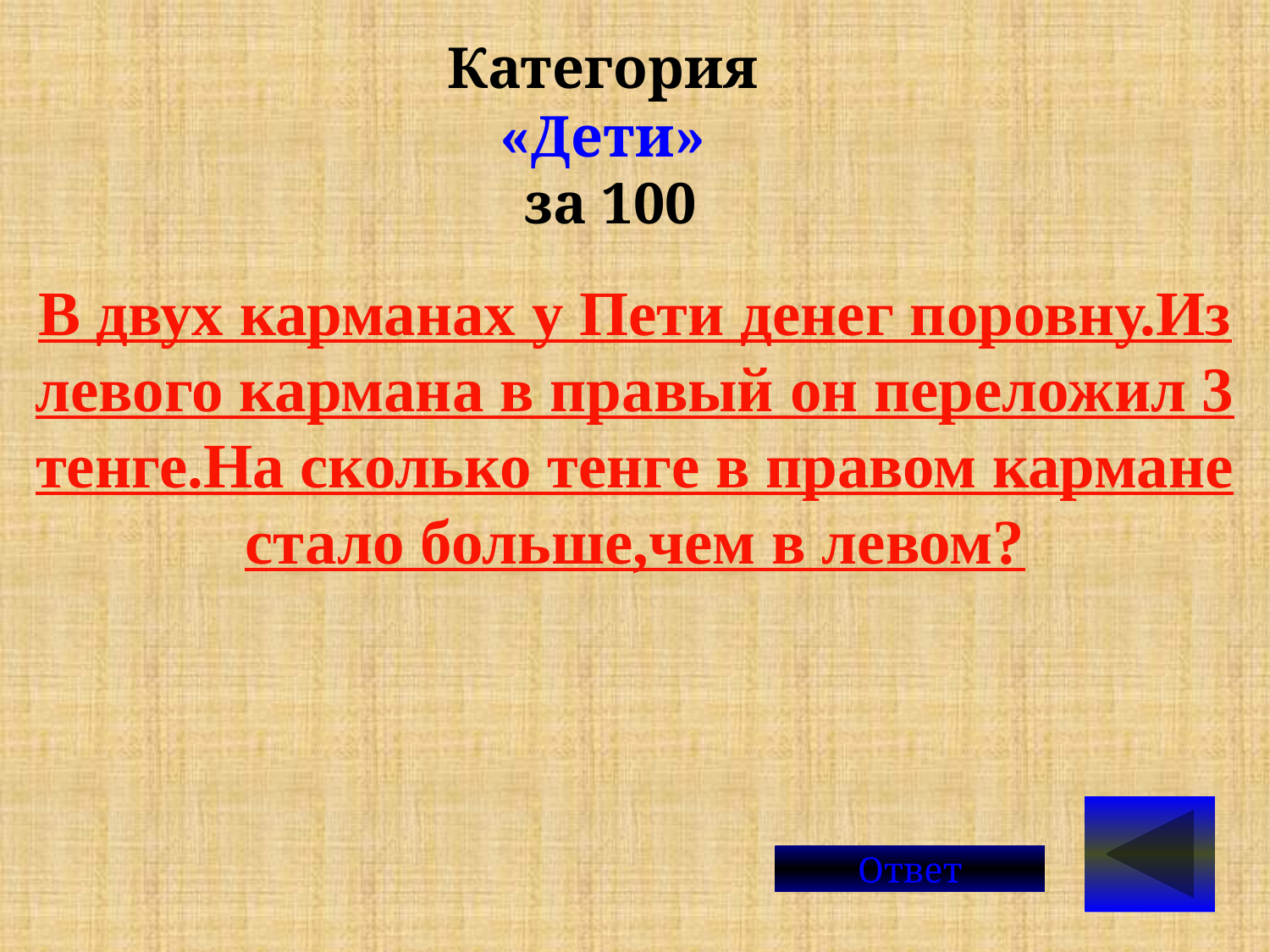

Категория
«Дети»
за 100
В двух карманах у Пети денег поровну.Из левого кармана в правый он переложил 3 тенге.На сколько тенге в правом кармане стало больше,чем в левом?

Ответ